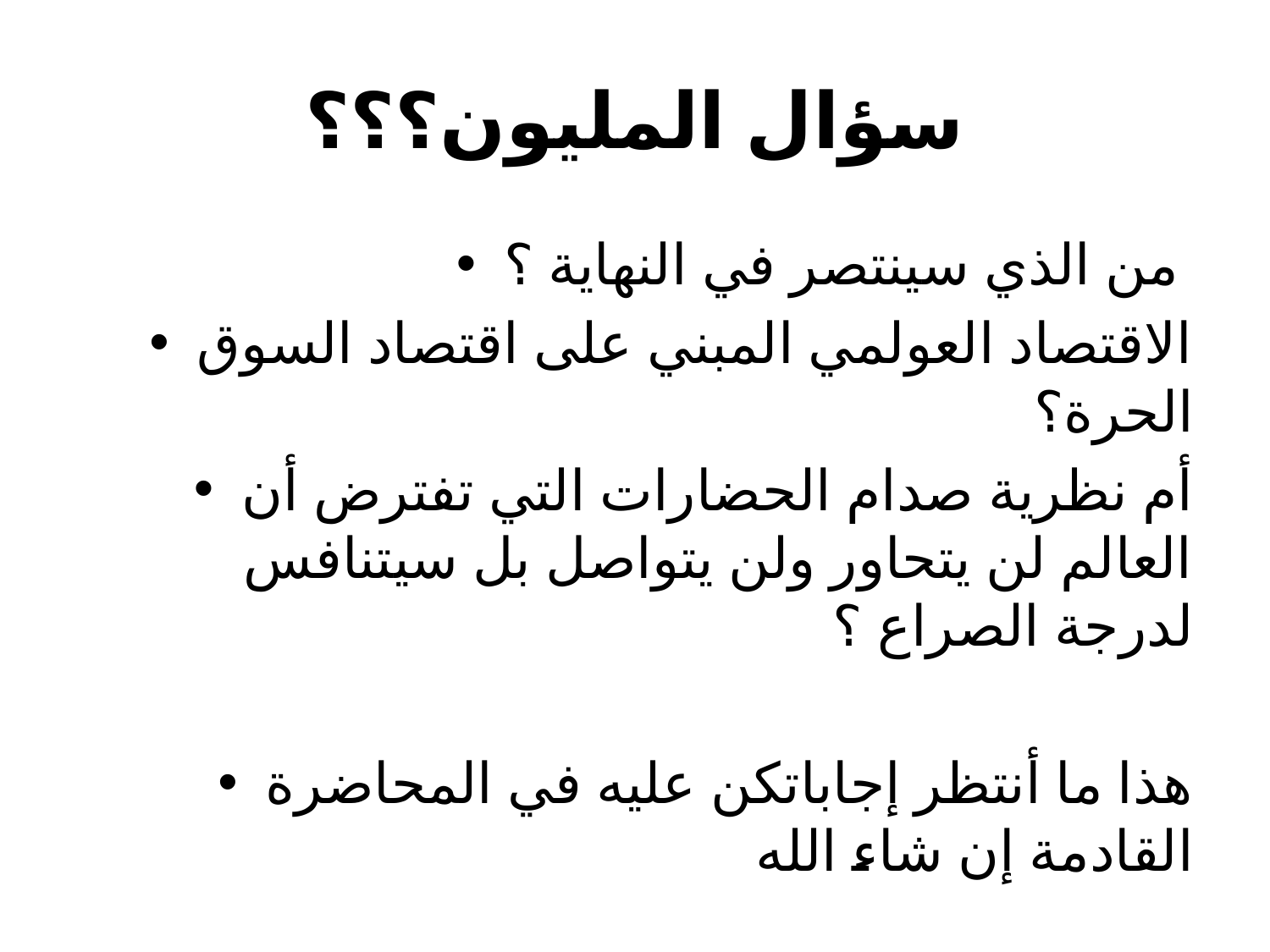

# سؤال المليون؟؟؟
من الذي سينتصر في النهاية ؟
الاقتصاد العولمي المبني على اقتصاد السوق الحرة؟
أم نظرية صدام الحضارات التي تفترض أن العالم لن يتحاور ولن يتواصل بل سيتنافس لدرجة الصراع ؟

هذا ما أنتظر إجاباتكن عليه في المحاضرة القادمة إن شاء الله